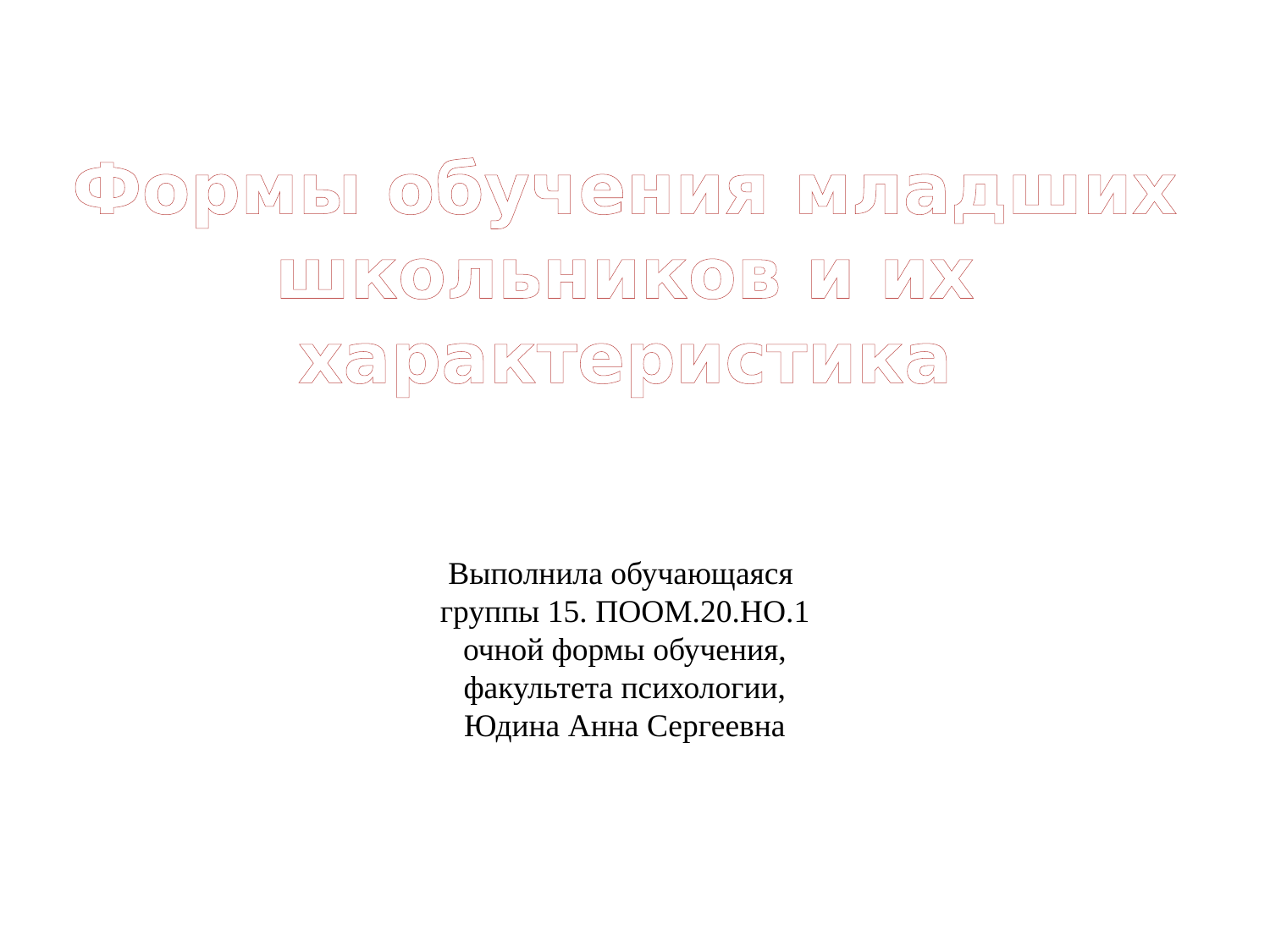

Формы обучения младших школьников и их характеристика
Выполнила обучающаяся
группы 15. ПООМ.20.НО.1
очной формы обучения,
факультета психологии,
Юдина Анна Сергеевна